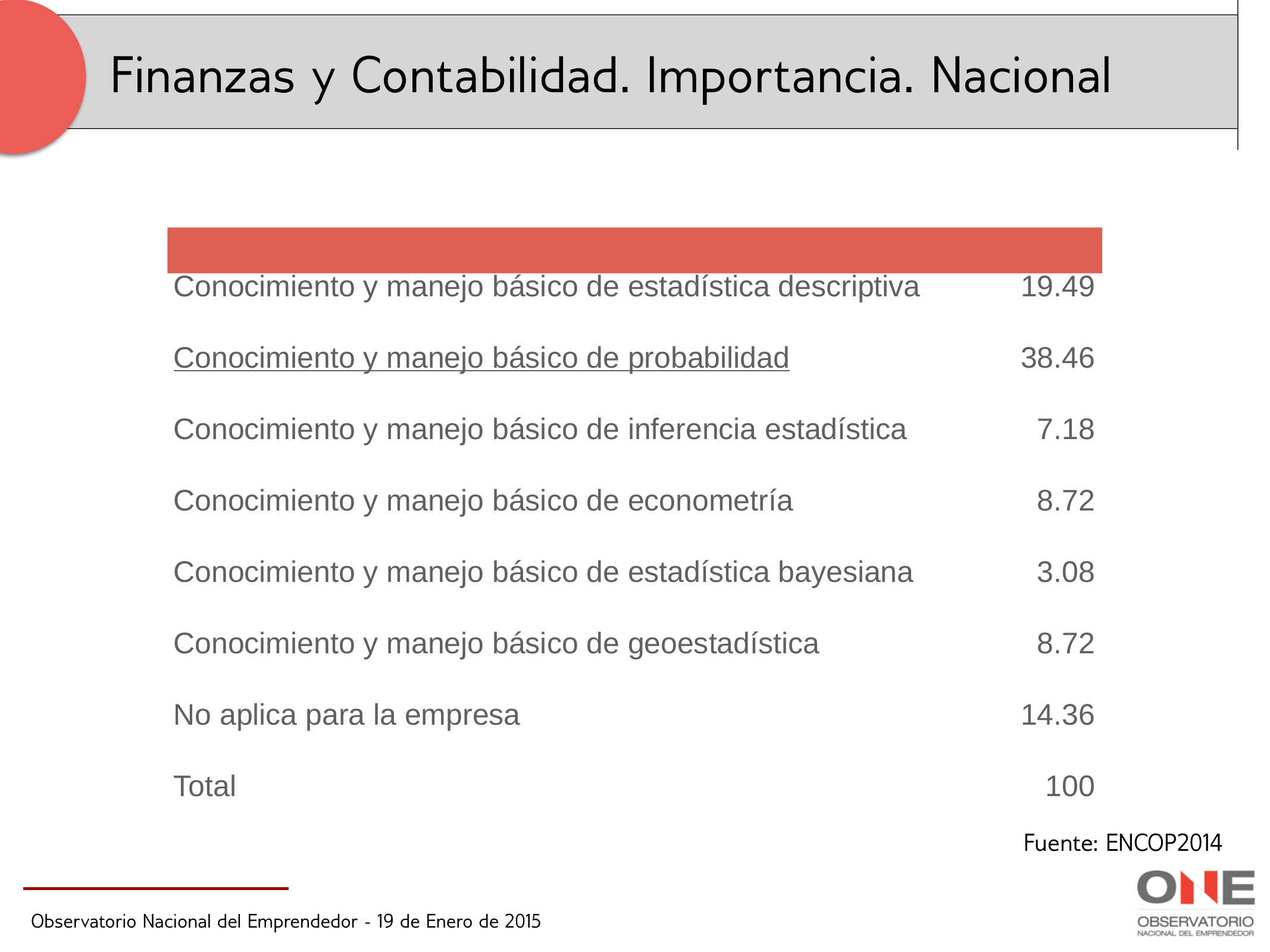

Finanzas y Contabilidad. Importancia. Nacional

Cuantitativo: estadístico

Conocimiento y manejo básico de estadística descriptiva

Conocimiento y manejo básico de probabilidad

Conocimiento y manejo básico de inferencia estadística

Conocimiento y manejo básico de econometría

Conocimiento y manejo básico de estadística bayesiana

Conocimiento y manejo básico de geoestadística

No aplica para la empresa

Total
%

19.49

38.46

7.18

8.72

3.08

8.72

14.36

100
Fuente: ENCOP2014